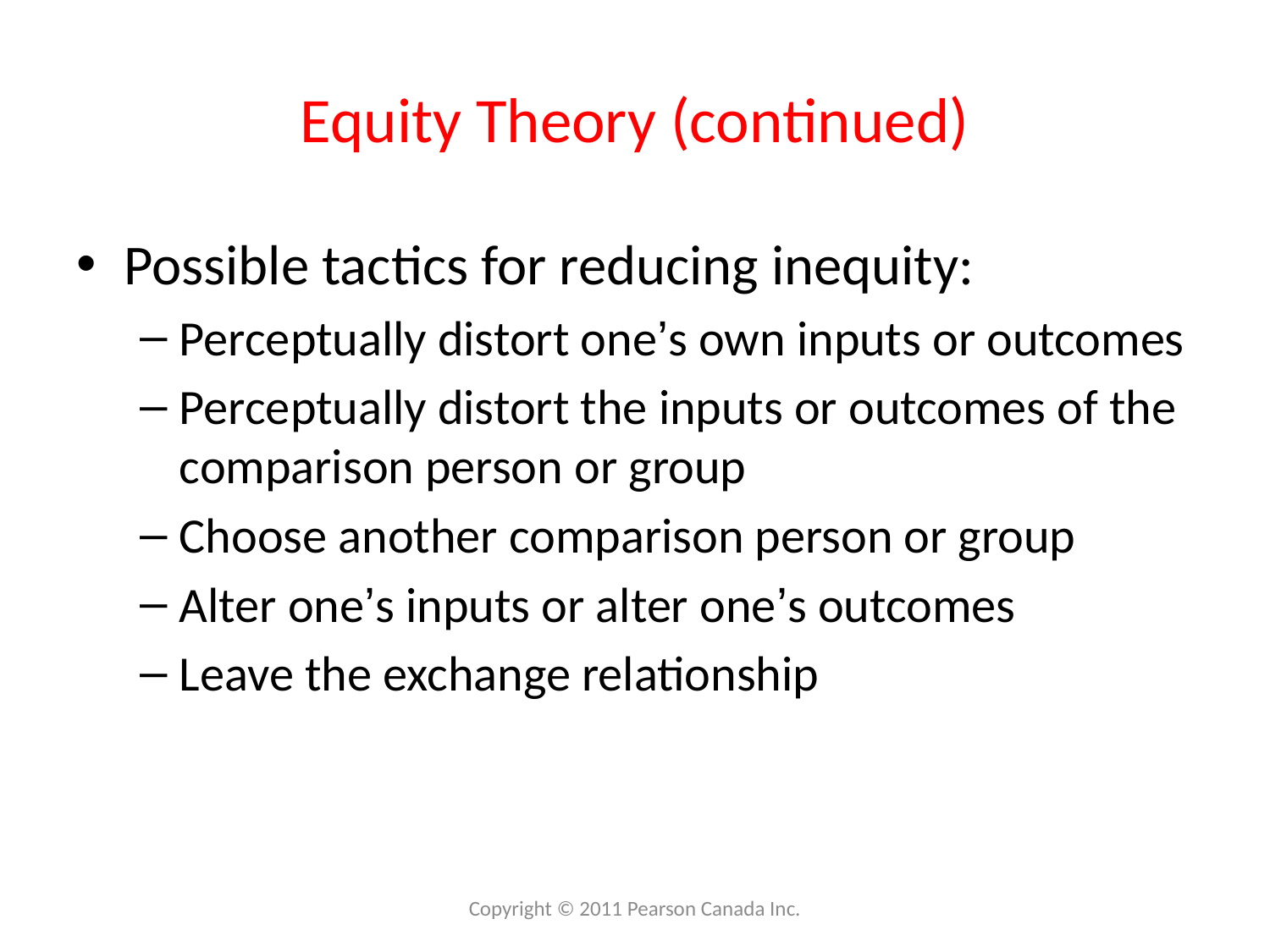

# Equity Theory (continued)
Possible tactics for reducing inequity:
Perceptually distort one’s own inputs or outcomes
Perceptually distort the inputs or outcomes of the comparison person or group
Choose another comparison person or group
Alter one’s inputs or alter one’s outcomes
Leave the exchange relationship
Copyright © 2011 Pearson Canada Inc.